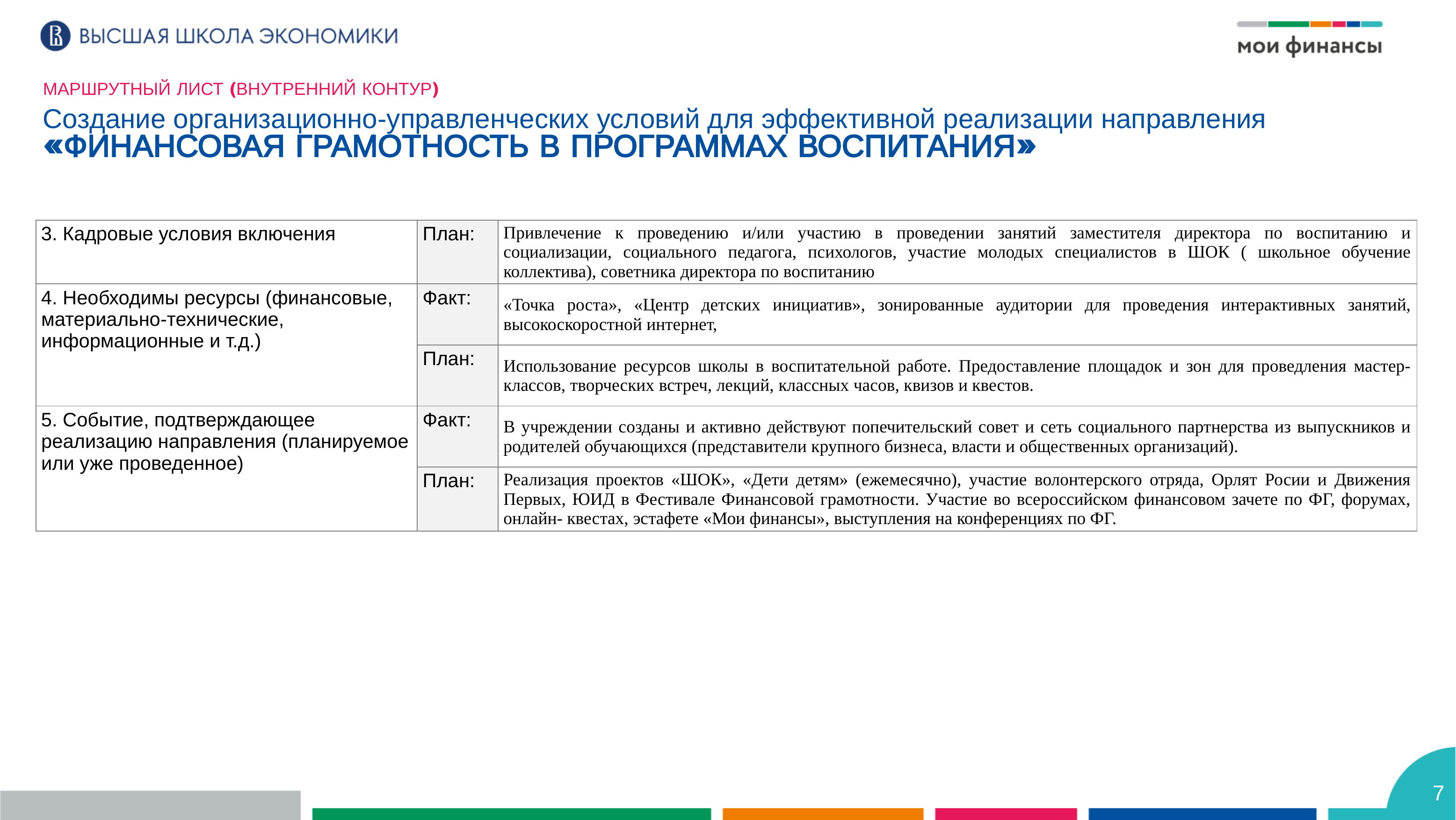

Маршрутный лист (внутренний контур)
Создание организационно-управленческих условий для эффективной реализации направления
«Финансовая грамотность в программах воспитания»
| 3. Кадровые условия включения | План: | Привлечение к проведению и/или участию в проведении занятий заместителя директора по воспитанию и социализации, социального педагога, психологов, участие молодых специалистов в ШОК ( школьное обучение коллектива), советника директора по воспитанию |
| --- | --- | --- |
| 4. Необходимы ресурсы (финансовые, материально-технические, информационные и т.д.) | Факт: | «Точка роста», «Центр детских инициатив», зонированные аудитории для проведения интерактивных занятий, высокоскоростной интернет, |
|  | План: | Использование ресурсов школы в воспитательной работе. Предоставление площадок и зон для проведления мастер-классов, творческих встреч, лекций, классных часов, квизов и квестов. |
| 5. Событие, подтверждающее реализацию направления (планируемое или уже проведенное) | Факт: | В учреждении созданы и активно действуют попечительский совет и сеть социального партнерства из выпускников и родителей обучающихся (представители крупного бизнеса, власти и общественных организаций). |
|  | План: | Реализация проектов «ШОК», «Дети детям» (ежемесячно), участие волонтерского отряда, Орлят Росии и Движения Первых, ЮИД в Фестивале Финансовой грамотности. Участие во всероссийском финансовом зачете по ФГ, форумах, онлайн- квестах, эстафете «Мои финансы», выступления на конференциях по ФГ. |
7